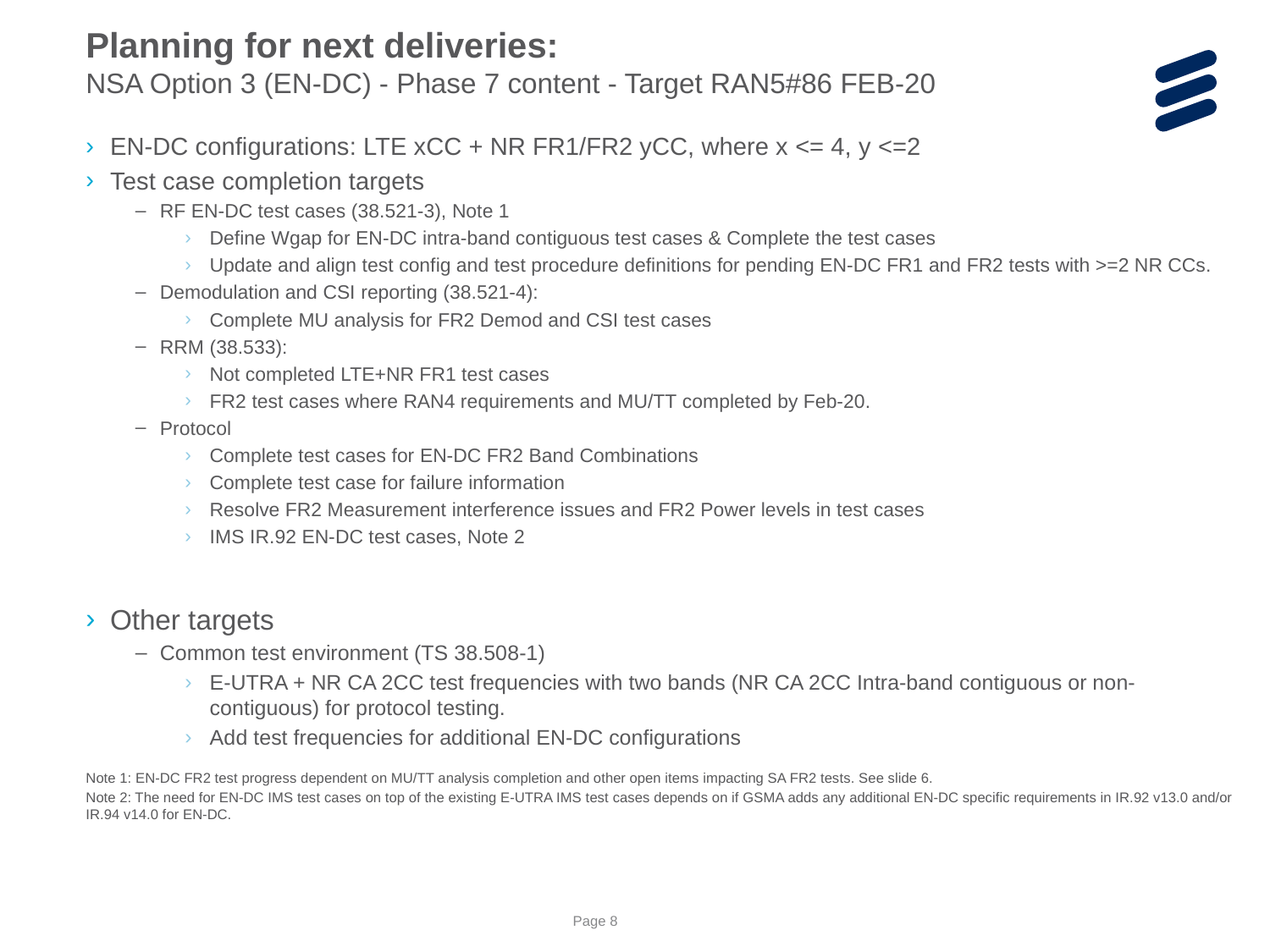

Planning for next deliveries:

NSA Option 3 (EN-DC) - Phase 7 content - Target RAN5#86 FEB-20
EN-DC configurations: LTE xCC + NR FR1/FR2 yCC, where x <= 4, y <=2
Test case completion targets
RF EN-DC test cases (38.521-3), Note 1
Define Wgap for EN-DC intra-band contiguous test cases & Complete the test cases
Update and align test config and test procedure definitions for pending EN-DC FR1 and FR2 tests with >=2 NR CCs.
Demodulation and CSI reporting (38.521-4):
Complete MU analysis for FR2 Demod and CSI test cases
RRM (38.533):
Not completed LTE+NR FR1 test cases
FR2 test cases where RAN4 requirements and MU/TT completed by Feb-20.
Protocol
Complete test cases for EN-DC FR2 Band Combinations
Complete test case for failure information
Resolve FR2 Measurement interference issues and FR2 Power levels in test cases
IMS IR.92 EN-DC test cases, Note 2

Other targets
Common test environment (TS 38.508-1)
E-UTRA + NR CA 2CC test frequencies with two bands (NR CA 2CC Intra-band contiguous or non-contiguous) for protocol testing.
Add test frequencies for additional EN-DC configurations
Note 1: EN-DC FR2 test progress dependent on MU/TT analysis completion and other open items impacting SA FR2 tests. See slide 6.
Note 2: The need for EN-DC IMS test cases on top of the existing E-UTRA IMS test cases depends on if GSMA adds any additional EN-DC specific requirements in IR.92 v13.0 and/or IR.94 v14.0 for EN-DC.